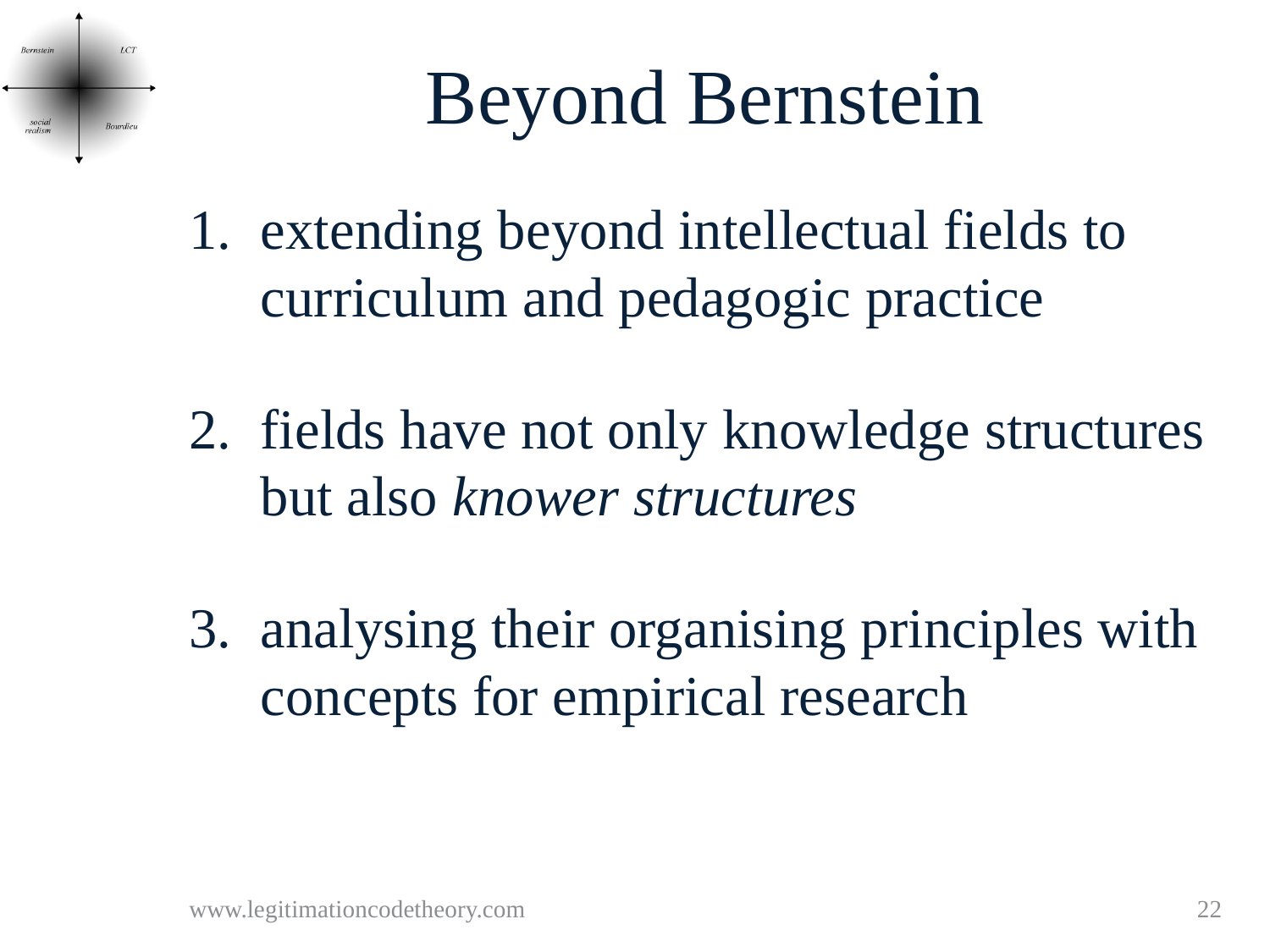

# Beyond Bernstein

extending beyond intellectual fields to curriculum and pedagogic practice
fields have not only knowledge structures but also knower structures
analysing their organising principles with concepts for empirical research
www.legitimationcodetheory.com
22